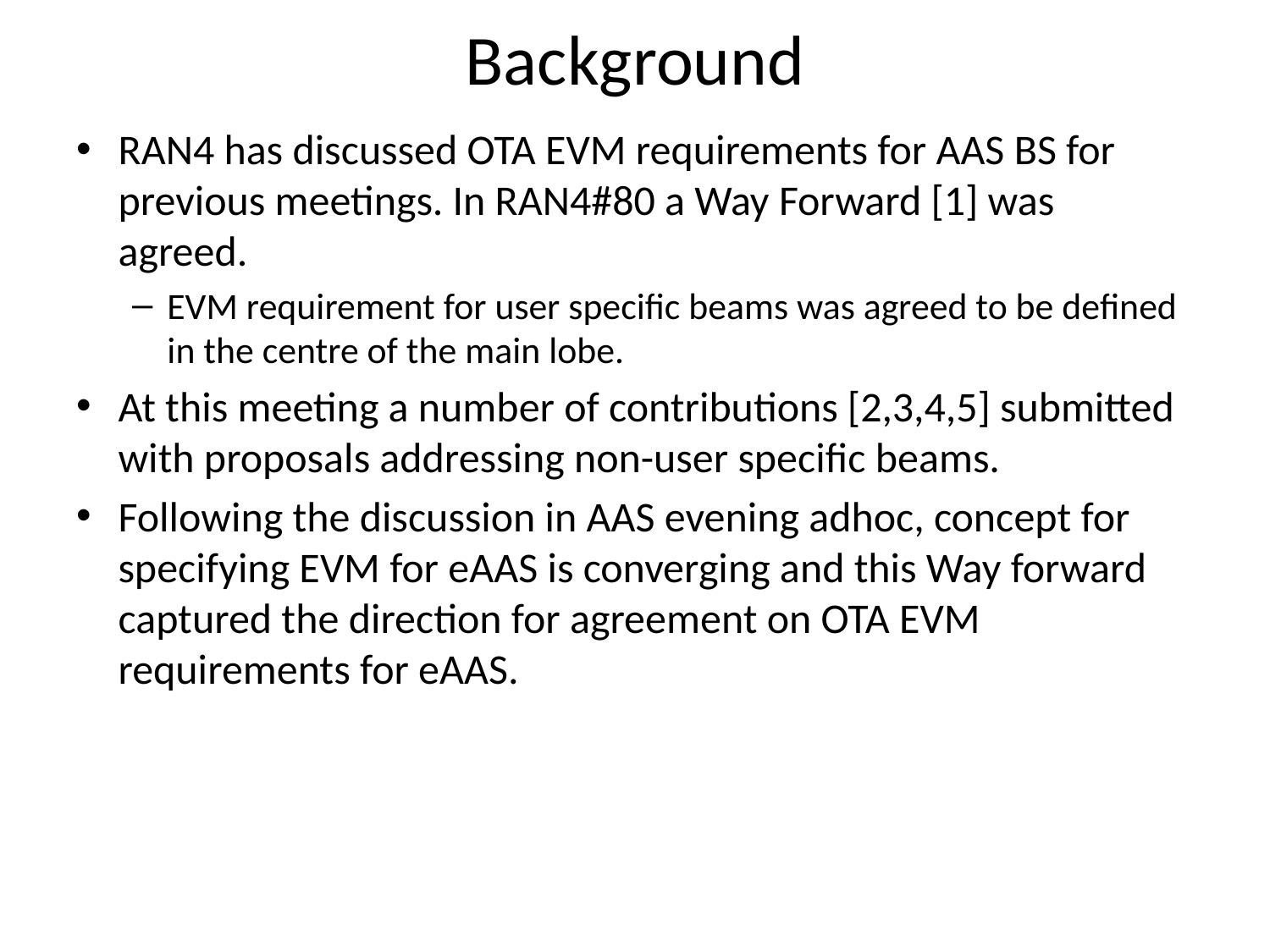

# Background
RAN4 has discussed OTA EVM requirements for AAS BS for previous meetings. In RAN4#80 a Way Forward [1] was agreed.
EVM requirement for user specific beams was agreed to be defined in the centre of the main lobe.
At this meeting a number of contributions [2,3,4,5] submitted with proposals addressing non-user specific beams.
Following the discussion in AAS evening adhoc, concept for specifying EVM for eAAS is converging and this Way forward captured the direction for agreement on OTA EVM requirements for eAAS.